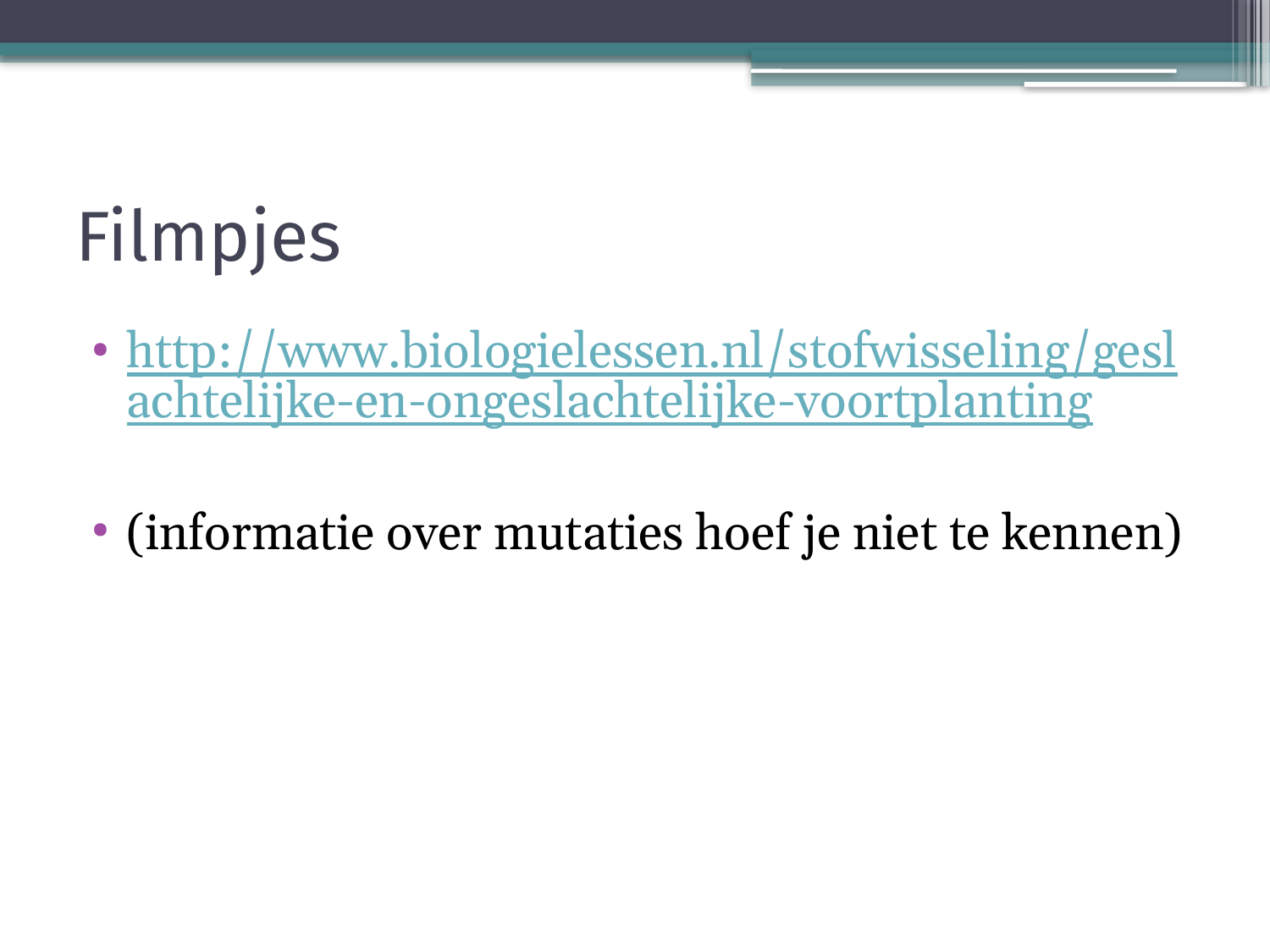

# Filmpjes
http://www.biologielessen.nl/stofwisseling/geslachtelijke-en-ongeslachtelijke-voortplanting

(informatie over mutaties hoef je niet te kennen)